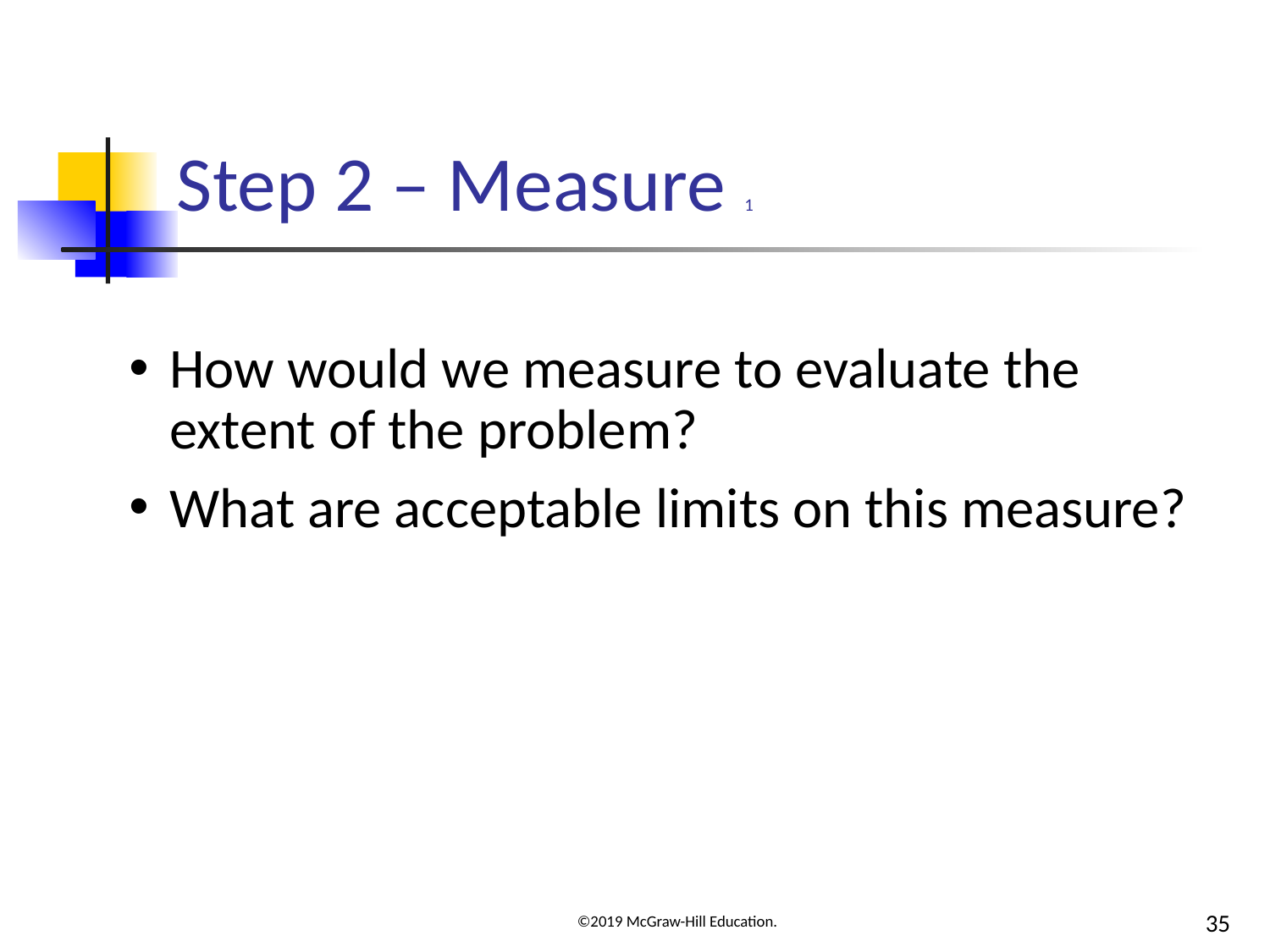

# Step 2 – Measure 1
How would we measure to evaluate the extent of the problem?
What are acceptable limits on this measure?